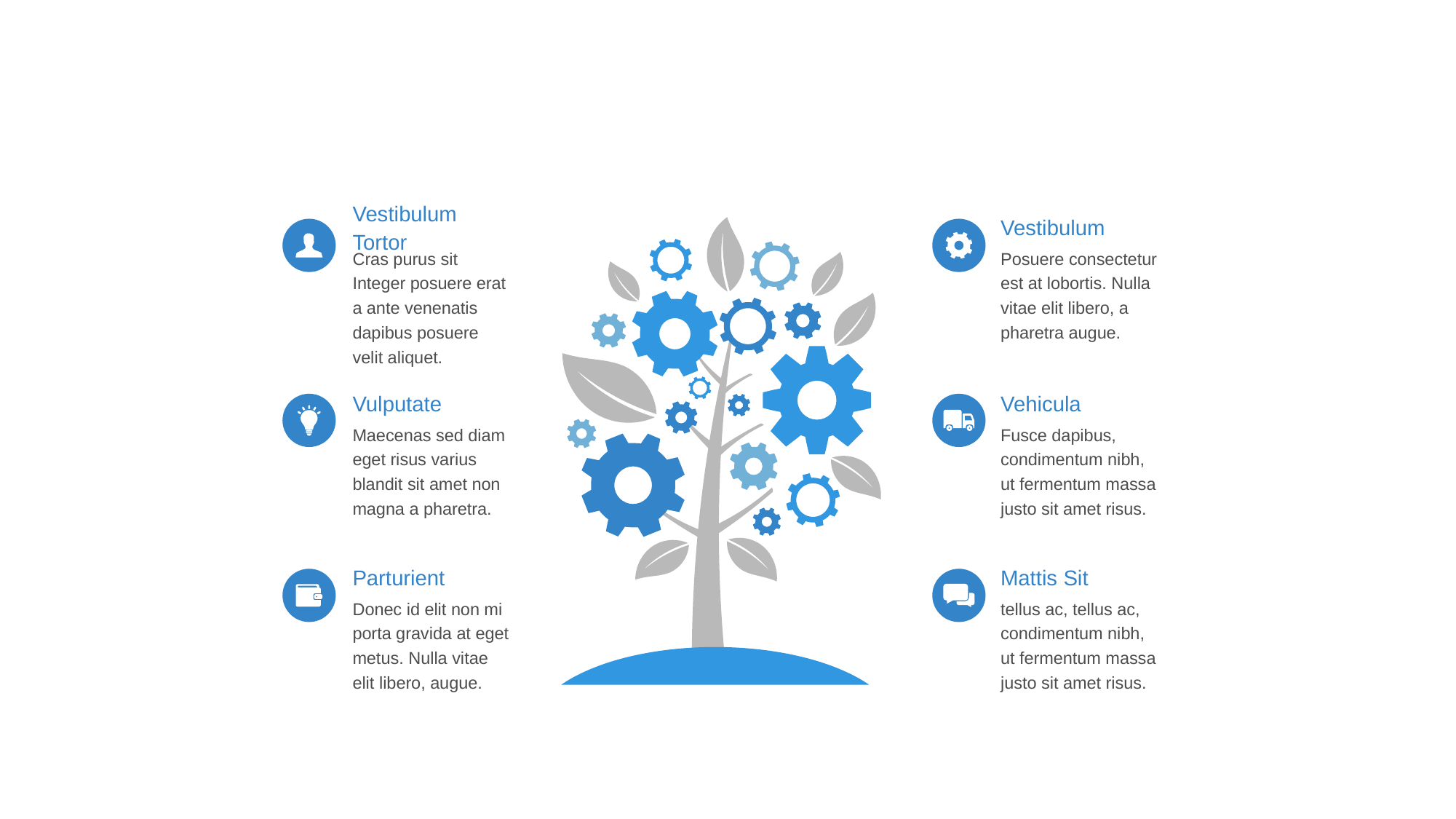

Vestibulum Tortor
Cras purus sit Integer posuere erat a ante venenatis dapibus posuere velit aliquet.
Vestibulum
Posuere consectetur est at lobortis. Nulla vitae elit libero, a pharetra augue.
Vulputate
Maecenas sed diam eget risus varius blandit sit amet non magna a pharetra.
Vehicula
Fusce dapibus, condimentum nibh, ut fermentum massa justo sit amet risus.
Parturient
Donec id elit non mi porta gravida at eget metus. Nulla vitae elit libero, augue.
Mattis Sit
tellus ac, tellus ac, condimentum nibh, ut fermentum massa justo sit amet risus.